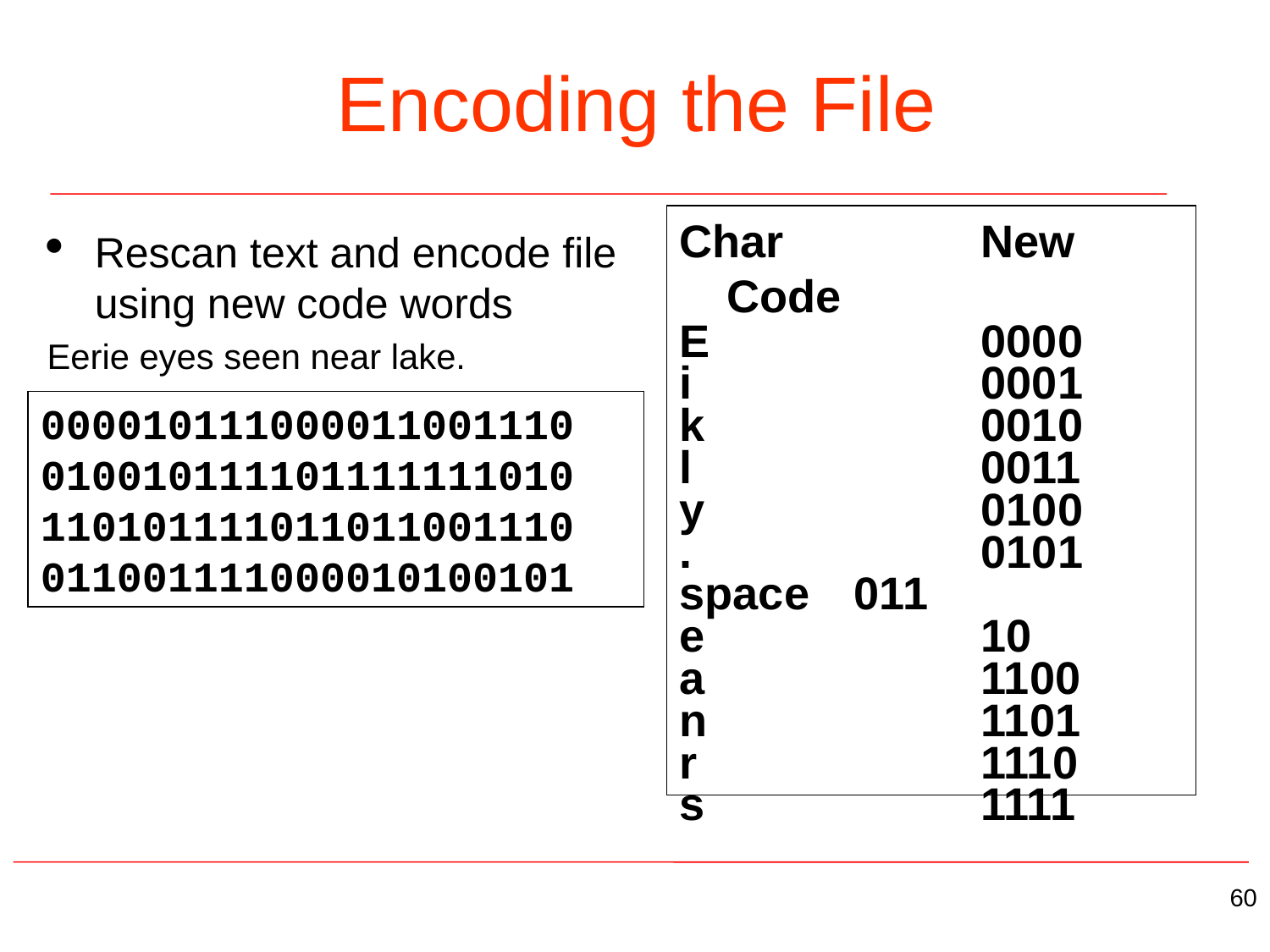

# Encoding the File
Char		New Code
E			0000
i			0001
k			0010
l			0011
y			0100
.			0101
space	011
e			10
a			1100
n			1101
r			1110
s			1111
Rescan text and encode file using new code words
Eerie eyes seen near lake.

000010111000011001110
010010111101111111010
110101111011011001110
011001111000010100101
60